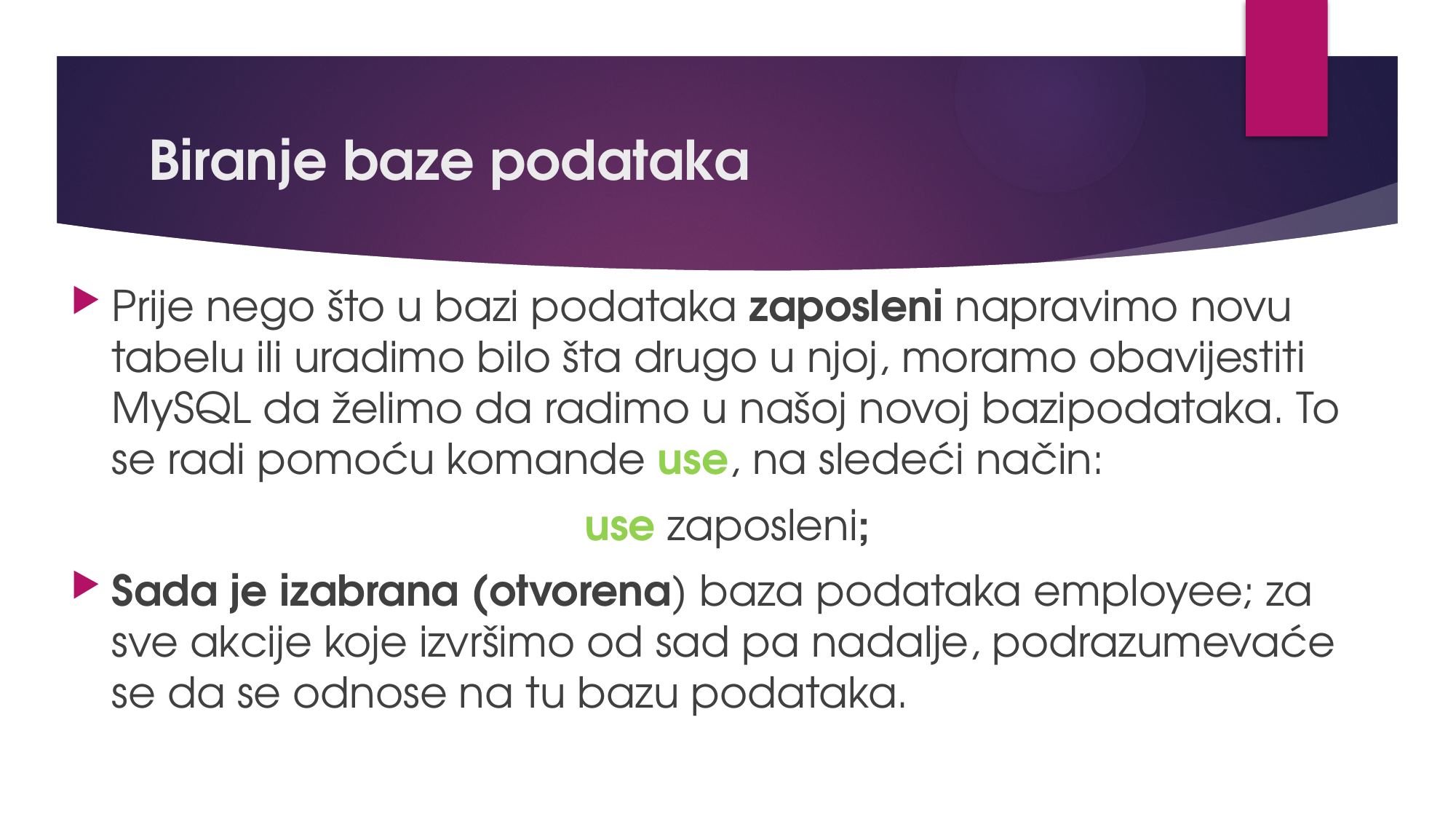

# Biranje baze podataka
Prije nego što u bazi podataka zaposleni napravimo novu tabelu ili uradimo bilo šta drugo u njoj, moramo obavijestiti MySQL da želimo da radimo u našoj novoj bazipodataka. To se radi pomoću komande use, na sledeći način:
use zaposleni;
Sada je izabrana (otvorena) baza podataka employee; za sve akcije koje izvršimo od sad pa nadalje, podrazumevaće se da se odnose na tu bazu podataka.